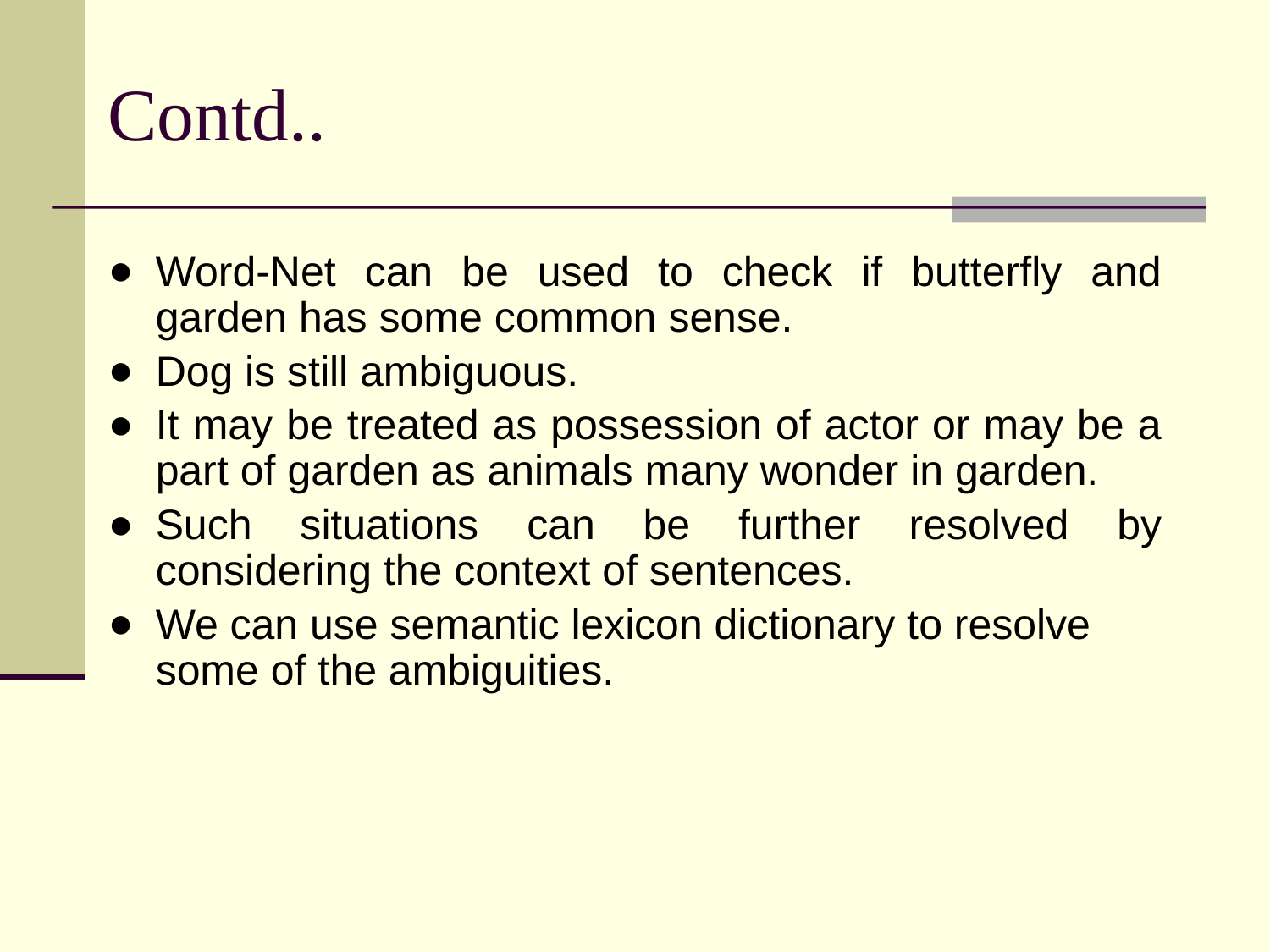

# Contd..
Word-Net can be used to check if butterfly and garden has some common sense.
Dog is still ambiguous.
It may be treated as possession of actor or may be a part of garden as animals many wonder in garden.
Such situations can be further resolved by considering the context of sentences.
We can use semantic lexicon dictionary to resolve some of the ambiguities.